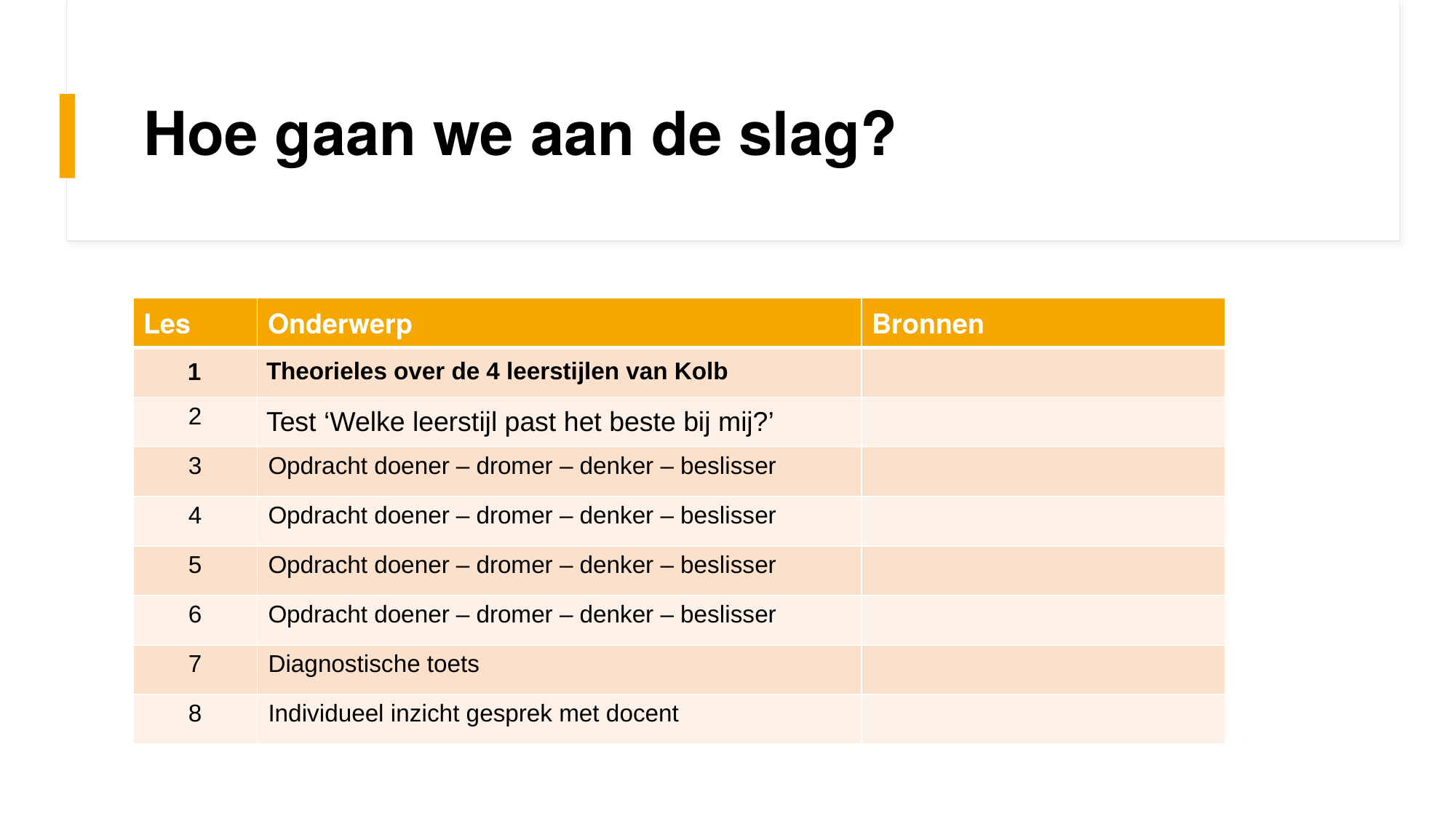

# Hoe gaan we aan de slag?
| Les | Onderwerp | Bronnen |
| --- | --- | --- |
|  |  |  |
| 2 |  |  |
| 3 | Opdracht doener – dromer – denker – beslisser |  |
| 4 | Opdracht doener – dromer – denker – beslisser |  |
| 5 | Opdracht doener – dromer – denker – beslisser |  |
| 6 | Opdracht doener – dromer – denker – beslisser |  |
| 7 | Diagnostische toets |  |
| 8 | Individueel inzicht gesprek met docent |  |
Theorieles over de 4 leerstijlen van Kolb
1
Test ‘Welke leerstijl past het beste bij mij?’